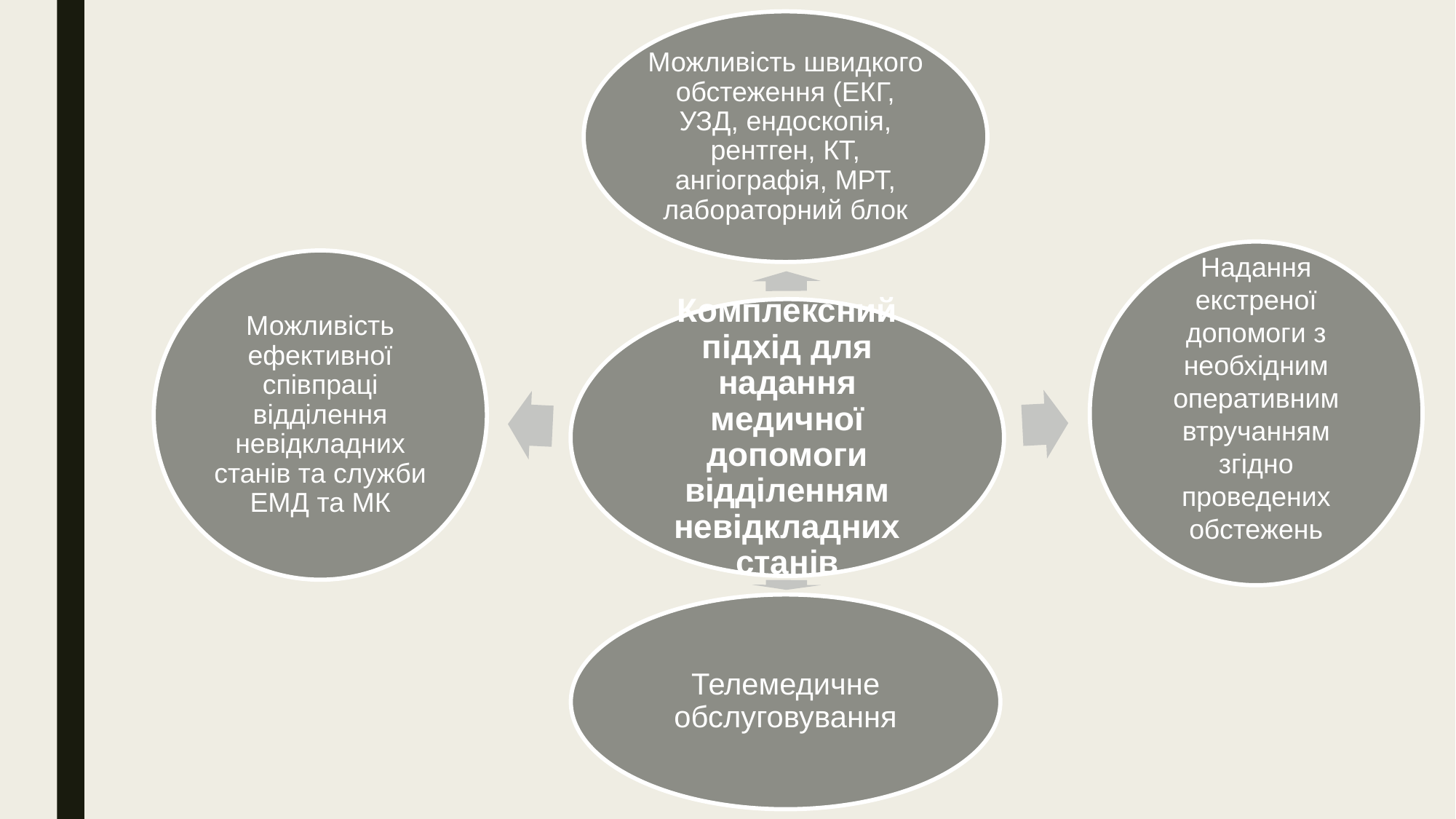

Комплексний підхід для надання медичної допомоги відділенням невідкладних станів

Можливість швидкого обстеження (ЕКГ, УЗД, ендоскопія, рентген, КТ, ангіографія, МРТ, лабораторний блок

Надання екстреної допомоги з необхідним оперативним втручанням згідно проведених обстежень

Телемедичне обслуговування

Можливість ефективної співпраці відділення невідкладних станів та служби ЕМД та МК